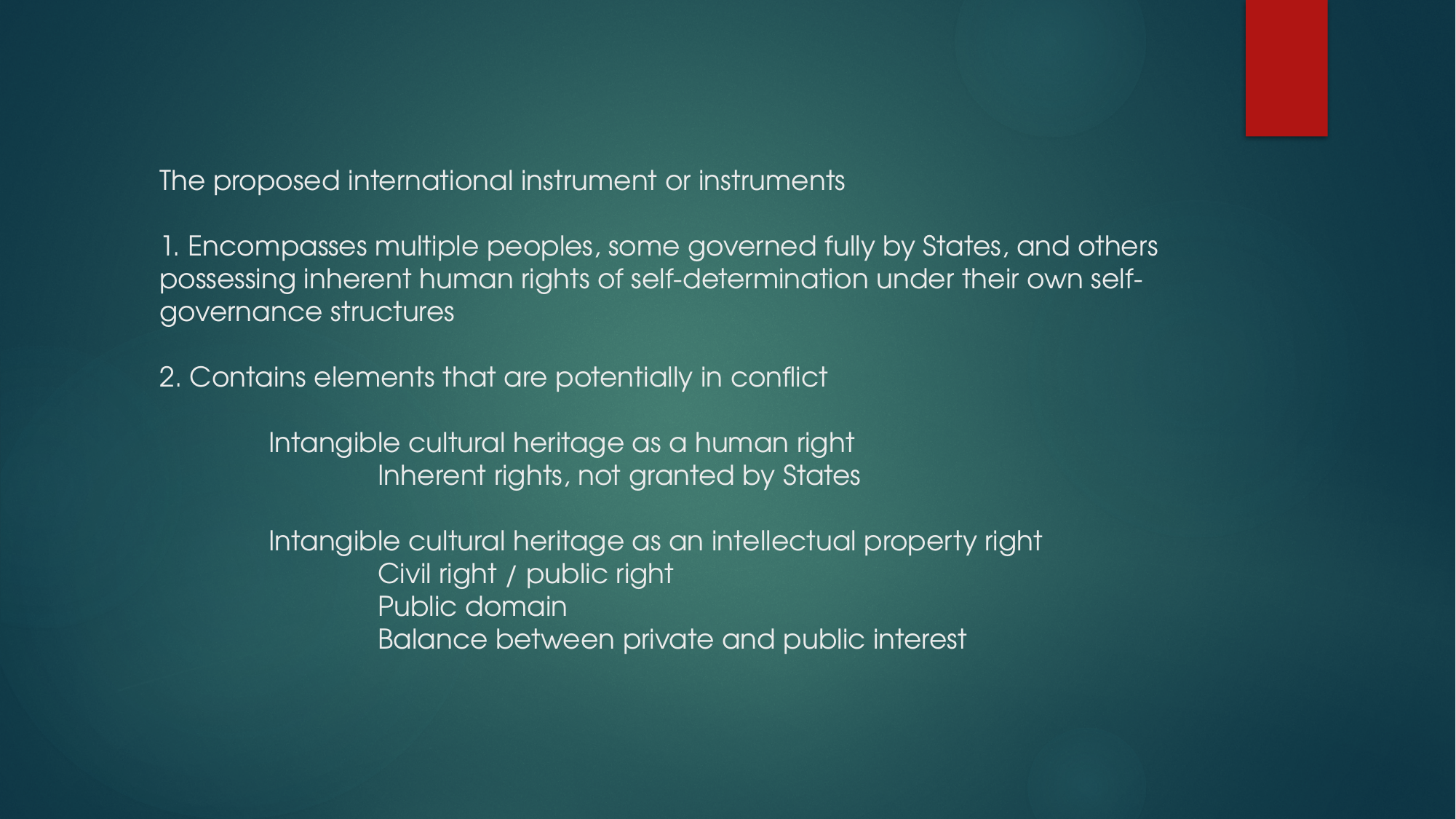

# The proposed international instrument or instruments 1. Encompasses multiple peoples, some governed fully by States, and others possessing inherent human rights of self-determination under their own self-governance structures 2. Contains elements that are potentially in conflict Intangible cultural heritage as a human right Inherent rights, not granted by States Intangible cultural heritage as an intellectual property right Civil right / public right Public domain Balance between private and public interest